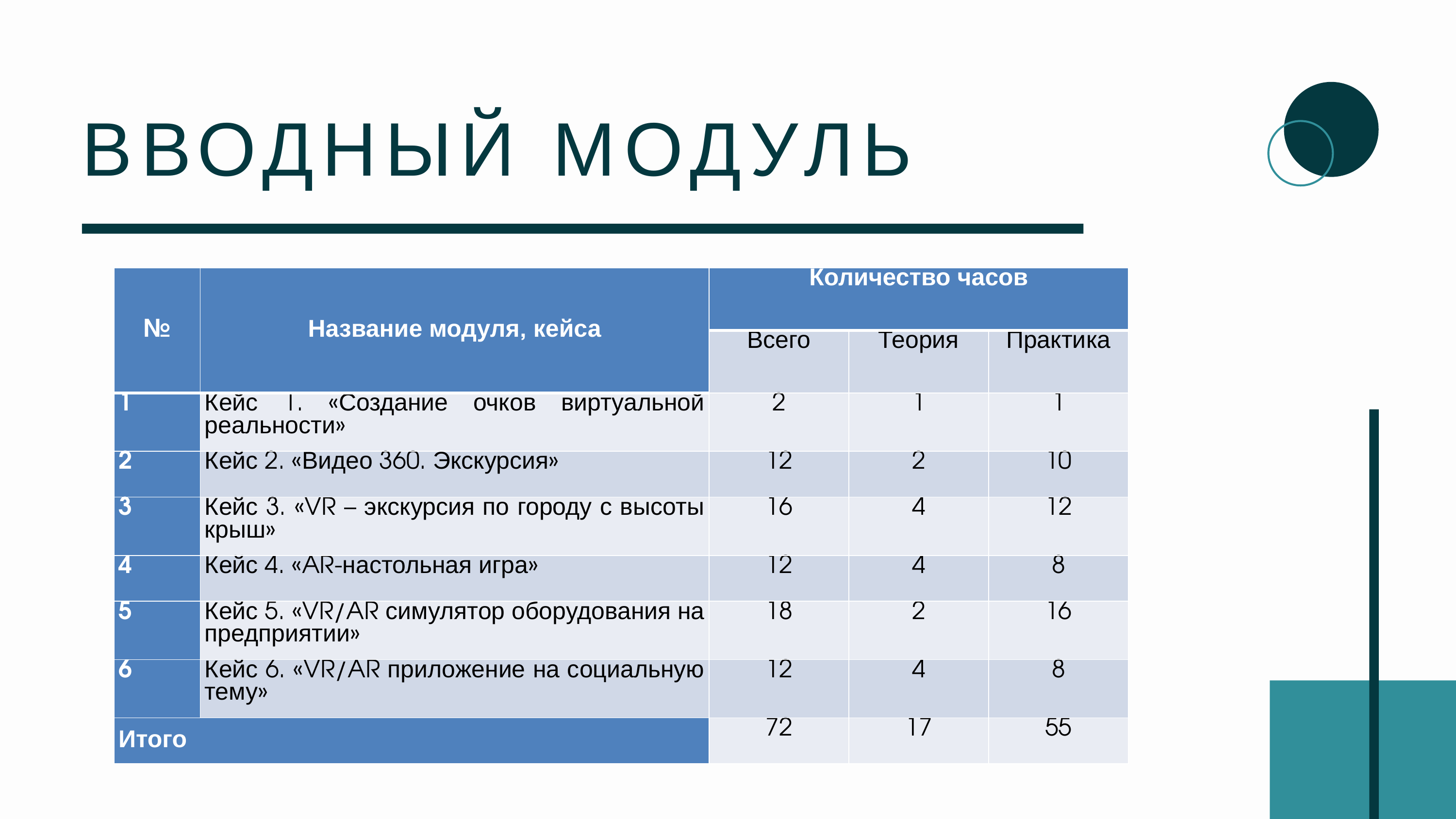

ВВОДНЫЙ МОДУЛЬ

| № | Название модуля, кейса | Количество часов |  |  |
| --- | --- | --- | --- | --- |
|  |  | Всего | Теория | Практика |
| 1 | Кейс 1. «Создание очков виртуальной реальности» | 2 | 1 | 1 |
| 2 | Кейс 2. «Видео 360. Экскурсия» | 12 | 2 | 10 |
| 3 | Кейс 3. «VR – экскурсия по городу с высоты крыш» | 16 | 4 | 12 |
| 4 | Кейс 4. «AR-настольная игра» | 12 | 4 | 8 |
| 5 | Кейс 5. «VR/AR симулятор оборудования на предприятии» | 18 | 2 | 16 |
| 6 | Кейс 6. «VR/AR приложение на социальную тему» | 12 | 4 | 8 |
| Итого |  | 72 | 17 | 55 |